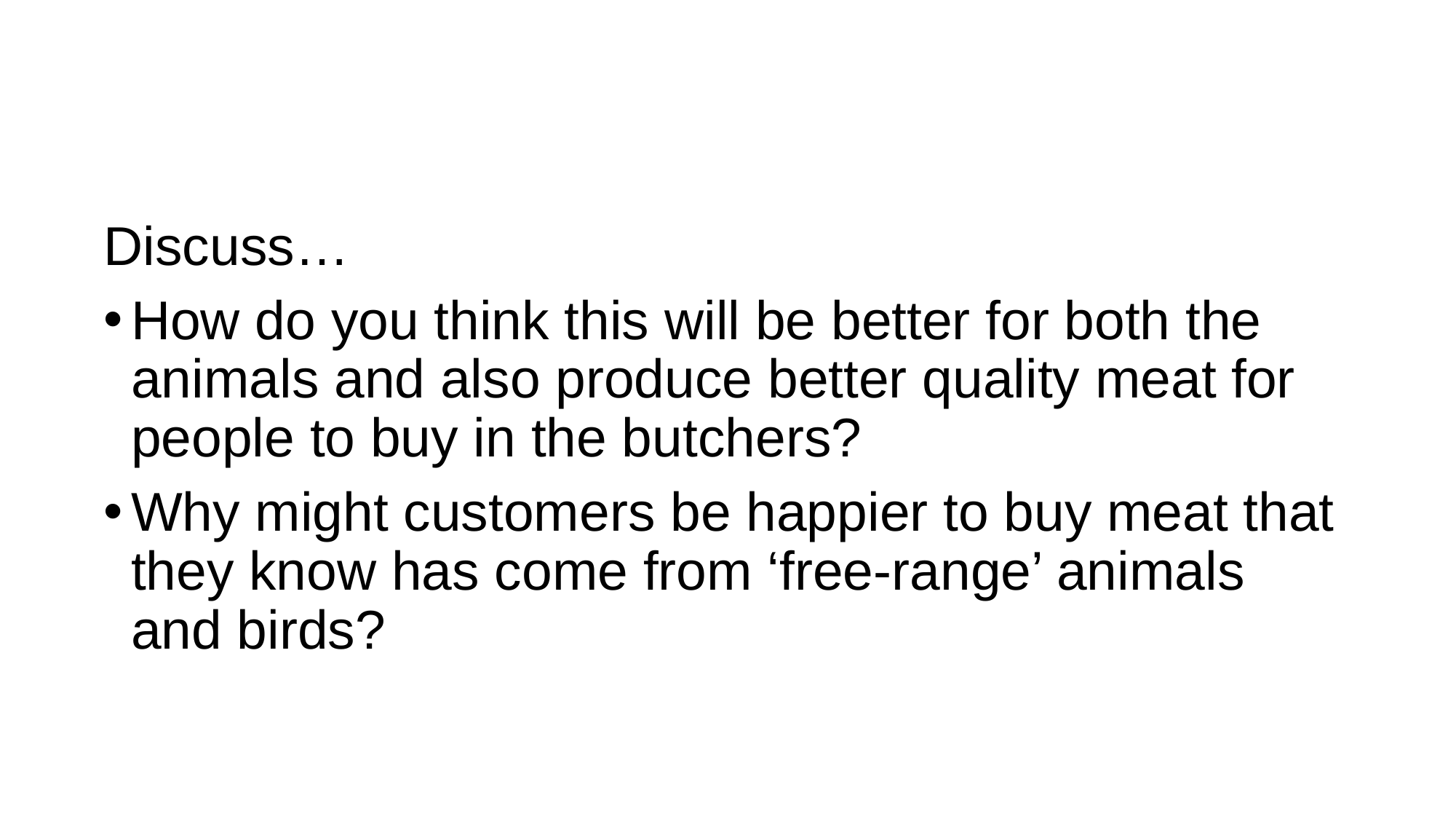

Discuss…
How do you think this will be better for both the animals and also produce better quality meat for people to buy in the butchers?
Why might customers be happier to buy meat that they know has come from ‘free-range’ animals and birds?